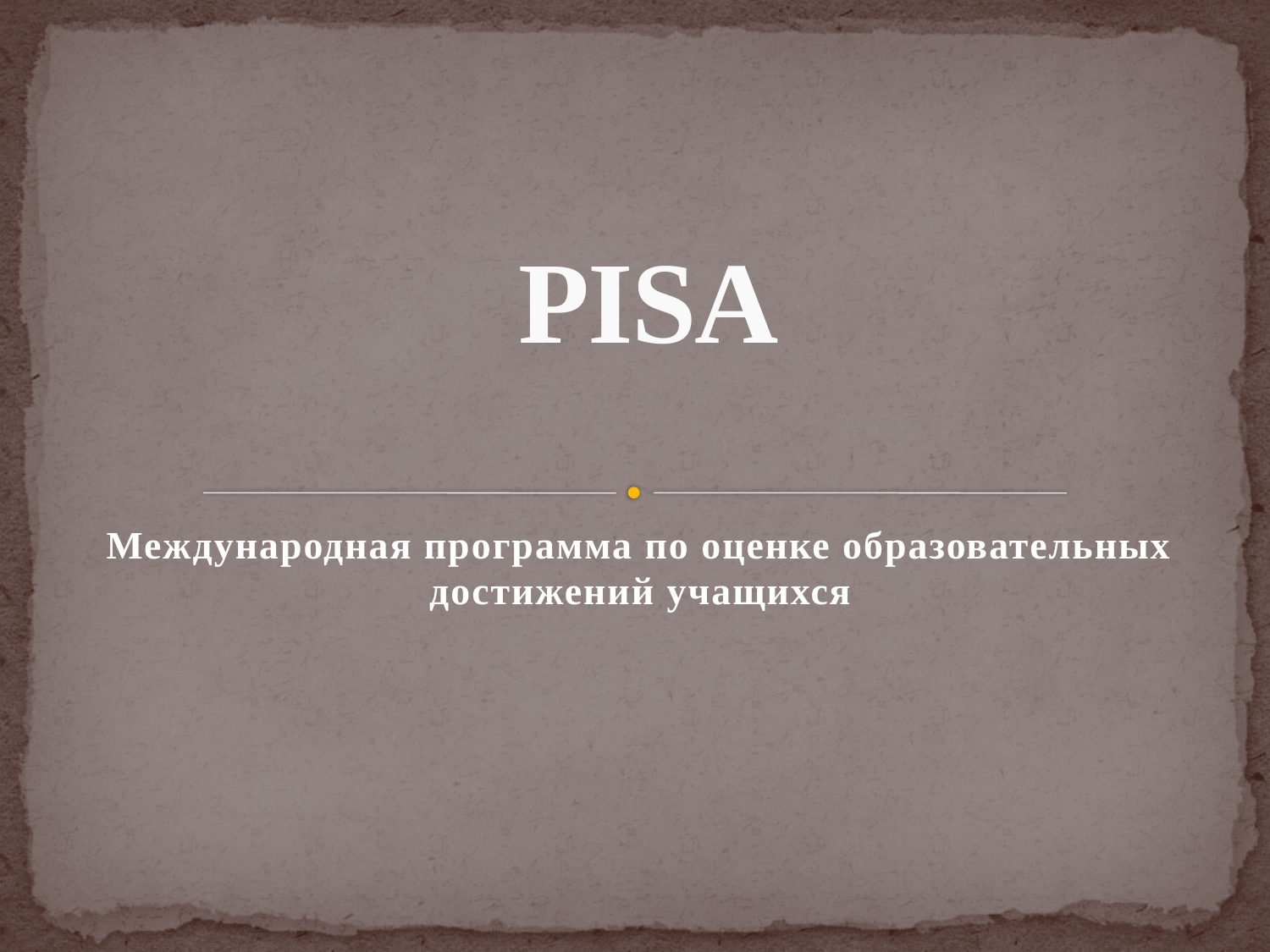

# PISA
Международная программа по оценке образовательных достижений учащихся